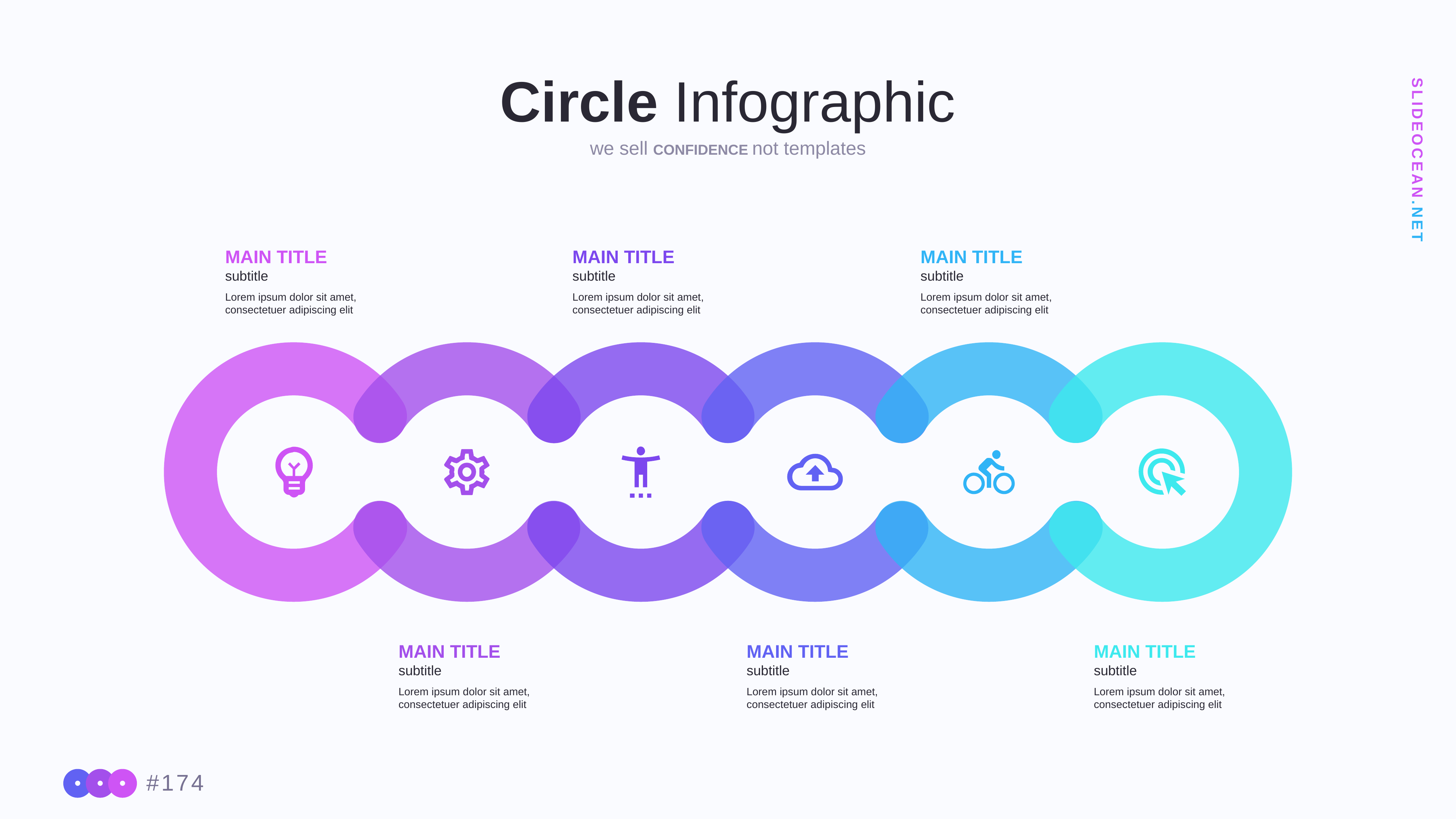

Circle Infographic
we sell CONFIDENCE not templates
MAIN TITLE
subtitle
Lorem ipsum dolor sit amet, consectetuer adipiscing elit
MAIN TITLE
subtitle
Lorem ipsum dolor sit amet, consectetuer adipiscing elit
MAIN TITLE
subtitle
Lorem ipsum dolor sit amet, consectetuer adipiscing elit

MAIN TITLE
subtitle
Lorem ipsum dolor sit amet, consectetuer adipiscing elit
MAIN TITLE
subtitle
Lorem ipsum dolor sit amet, consectetuer adipiscing elit
MAIN TITLE
subtitle
Lorem ipsum dolor sit amet, consectetuer adipiscing elit
#174